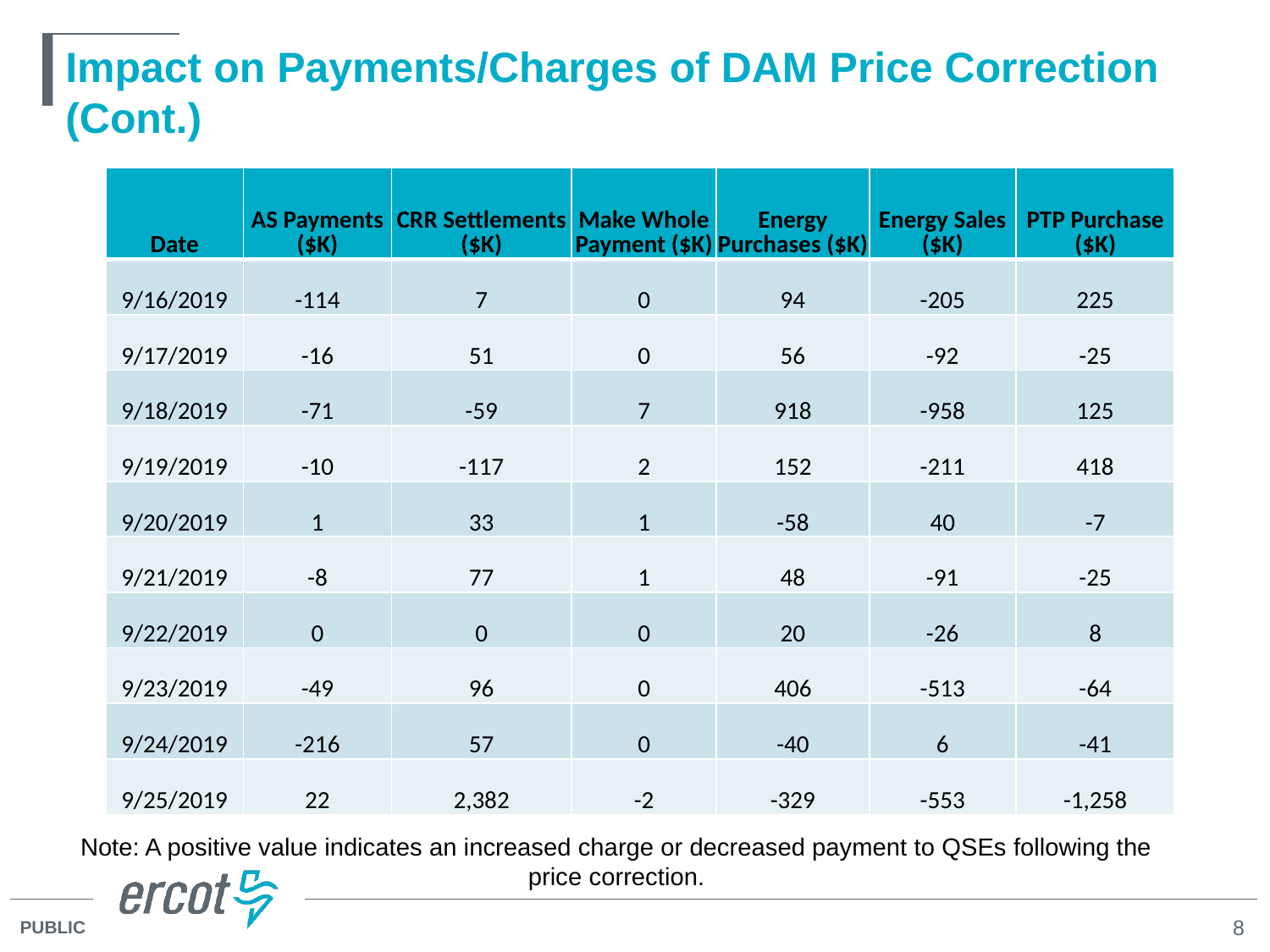

# Impact on Payments/Charges of DAM Price Correction (Cont.)
| Date | AS Payments ($K) | CRR Settlements ($K) | Make Whole Payment ($K) | Energy Purchases ($K) | Energy Sales ($K) | PTP Purchase ($K) |
| --- | --- | --- | --- | --- | --- | --- |
| 9/16/2019 | -114 | 7 | 0 | 94 | -205 | 225 |
| 9/17/2019 | -16 | 51 | 0 | 56 | -92 | -25 |
| 9/18/2019 | -71 | -59 | 7 | 918 | -958 | 125 |
| 9/19/2019 | -10 | -117 | 2 | 152 | -211 | 418 |
| 9/20/2019 | 1 | 33 | 1 | -58 | 40 | -7 |
| 9/21/2019 | -8 | 77 | 1 | 48 | -91 | -25 |
| 9/22/2019 | 0 | 0 | 0 | 20 | -26 | 8 |
| 9/23/2019 | -49 | 96 | 0 | 406 | -513 | -64 |
| 9/24/2019 | -216 | 57 | 0 | -40 | 6 | -41 |
| 9/25/2019 | 22 | 2,382 | -2 | -329 | -553 | -1,258 |
Note: A positive value indicates an increased charge or decreased payment to QSEs following the price correction.